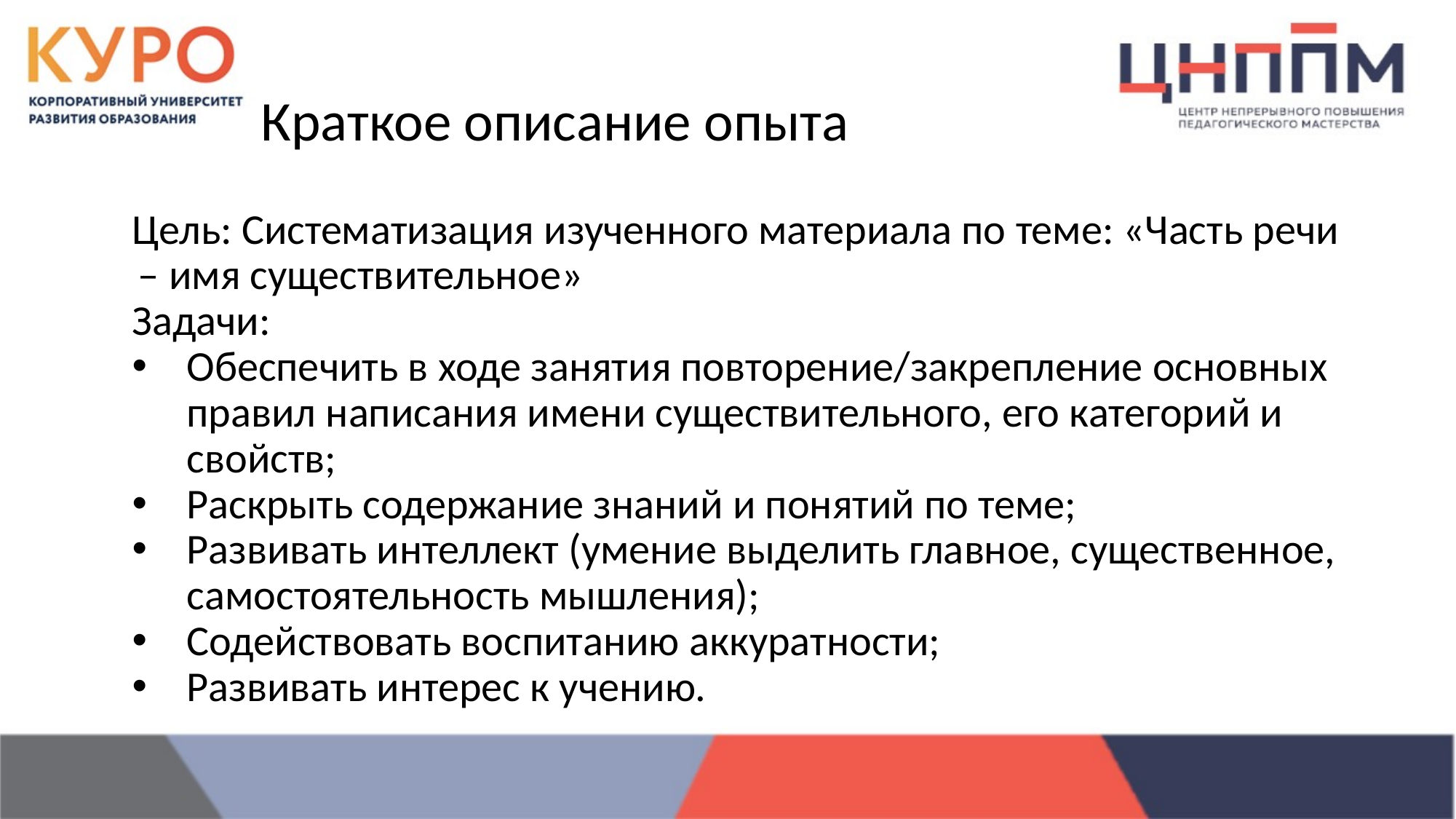

# Краткое описание опыта
Цель: Систематизация изученного материала по теме: «Часть речи – имя существительное»
Задачи:
Обеспечить в ходе занятия повторение/закрепление основных правил написания имени существительного, его категорий и свойств;
Раскрыть содержание знаний и понятий по теме;
Развивать интеллект (умение выделить главное, существенное, самостоятельность мышления);
Содействовать воспитанию аккуратности;
Развивать интерес к учению.